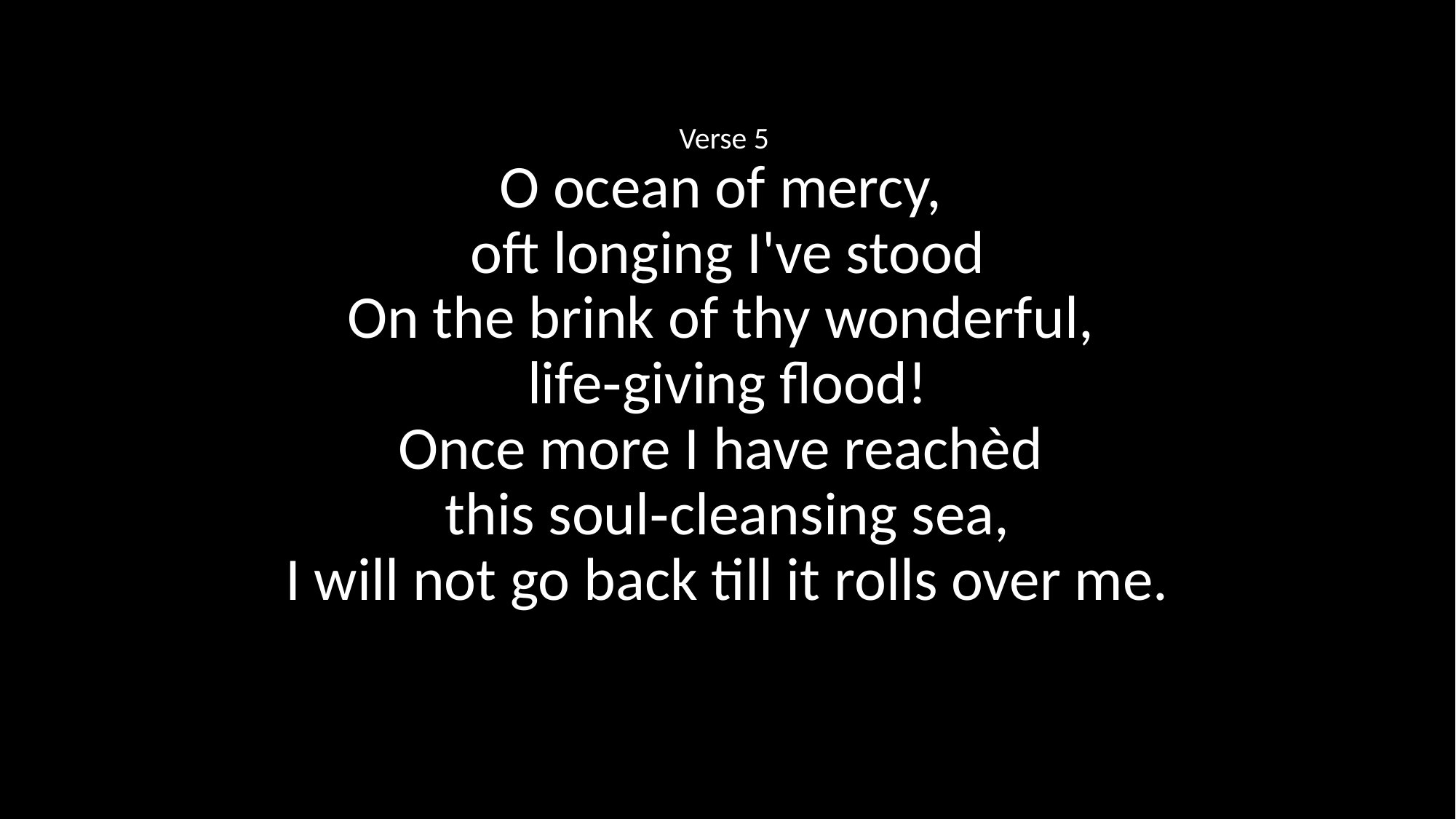

Verse 5
O ocean of mercy,
oft longing I've stood
On the brink of thy wonderful,
life‑giving flood!
Once more I have reachèd
this soul‑cleansing sea,
I will not go back till it rolls over me.